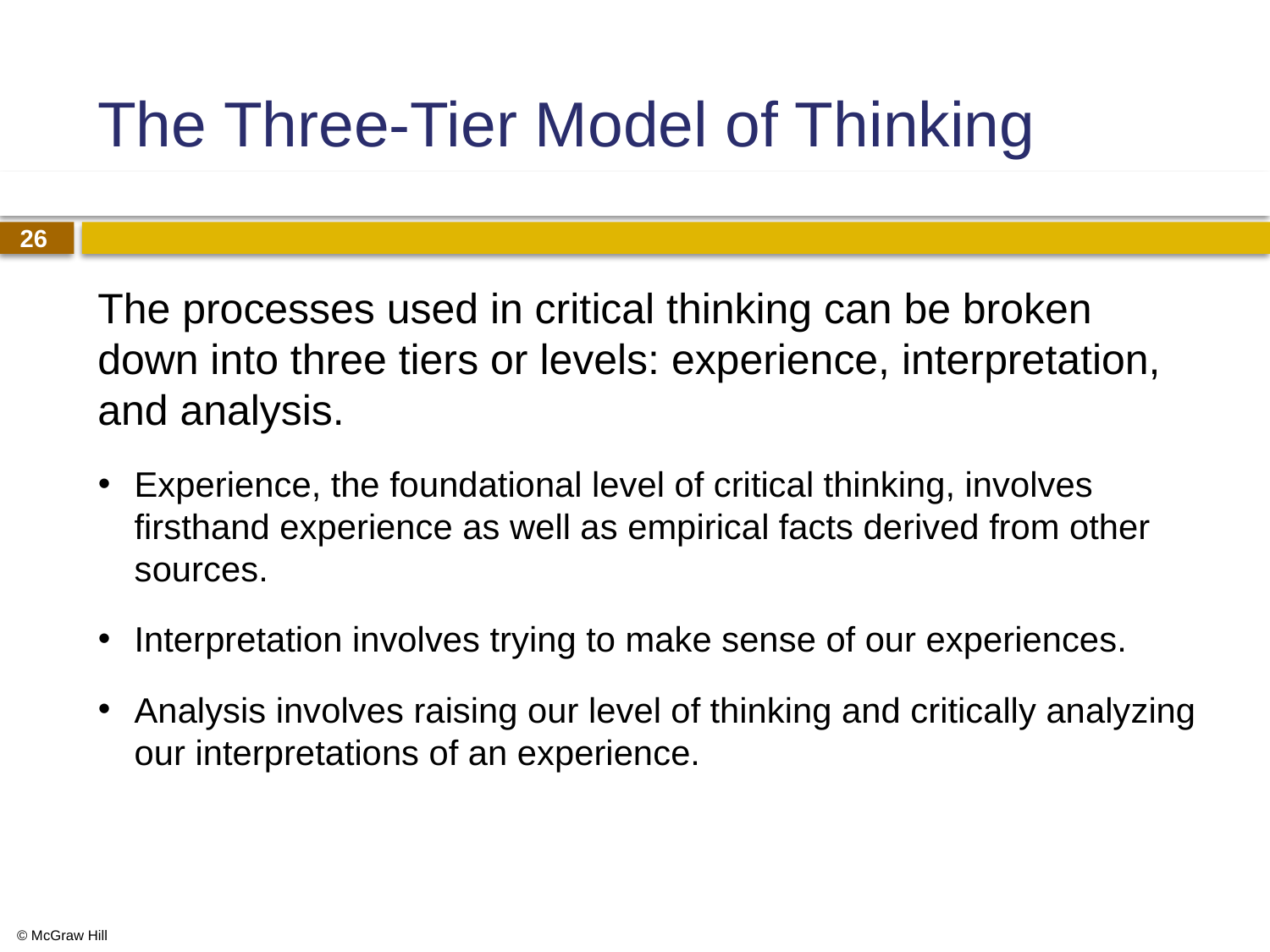

# The Three-Tier Model of Thinking
The processes used in critical thinking can be broken down into three tiers or levels: experience, interpretation, and analysis.
Experience, the foundational level of critical thinking, involves firsthand experience as well as empirical facts derived from other sources.
Interpretation involves trying to make sense of our experiences.
Analysis involves raising our level of thinking and critically analyzing our interpretations of an experience.